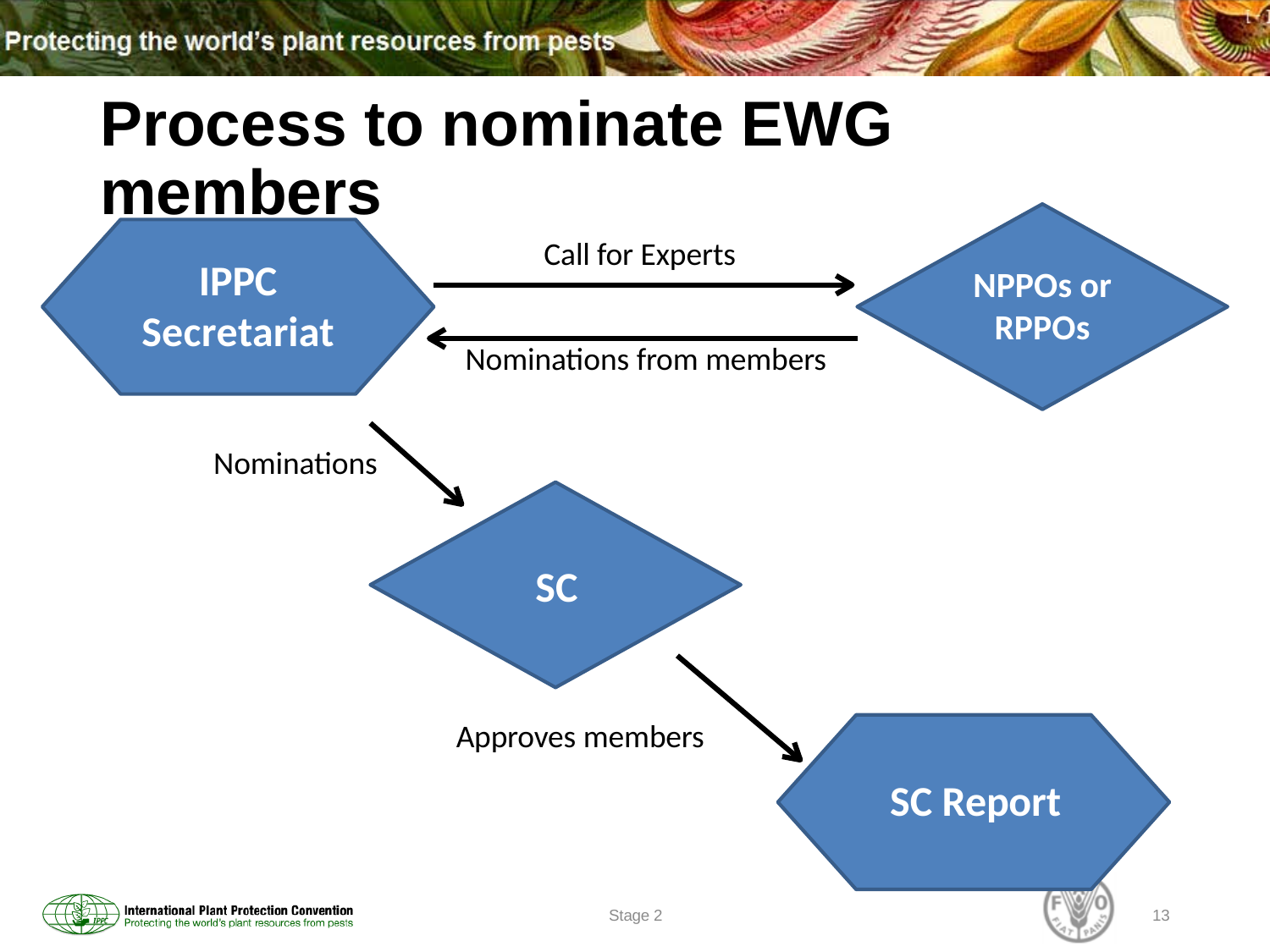

# Process to nominate EWG members

Call for Experts
IPPC
Secretariat
NPPOs or RPPOs

Nominations from members

Nominations

SC

Approves members
SC Report

Stage 2
13